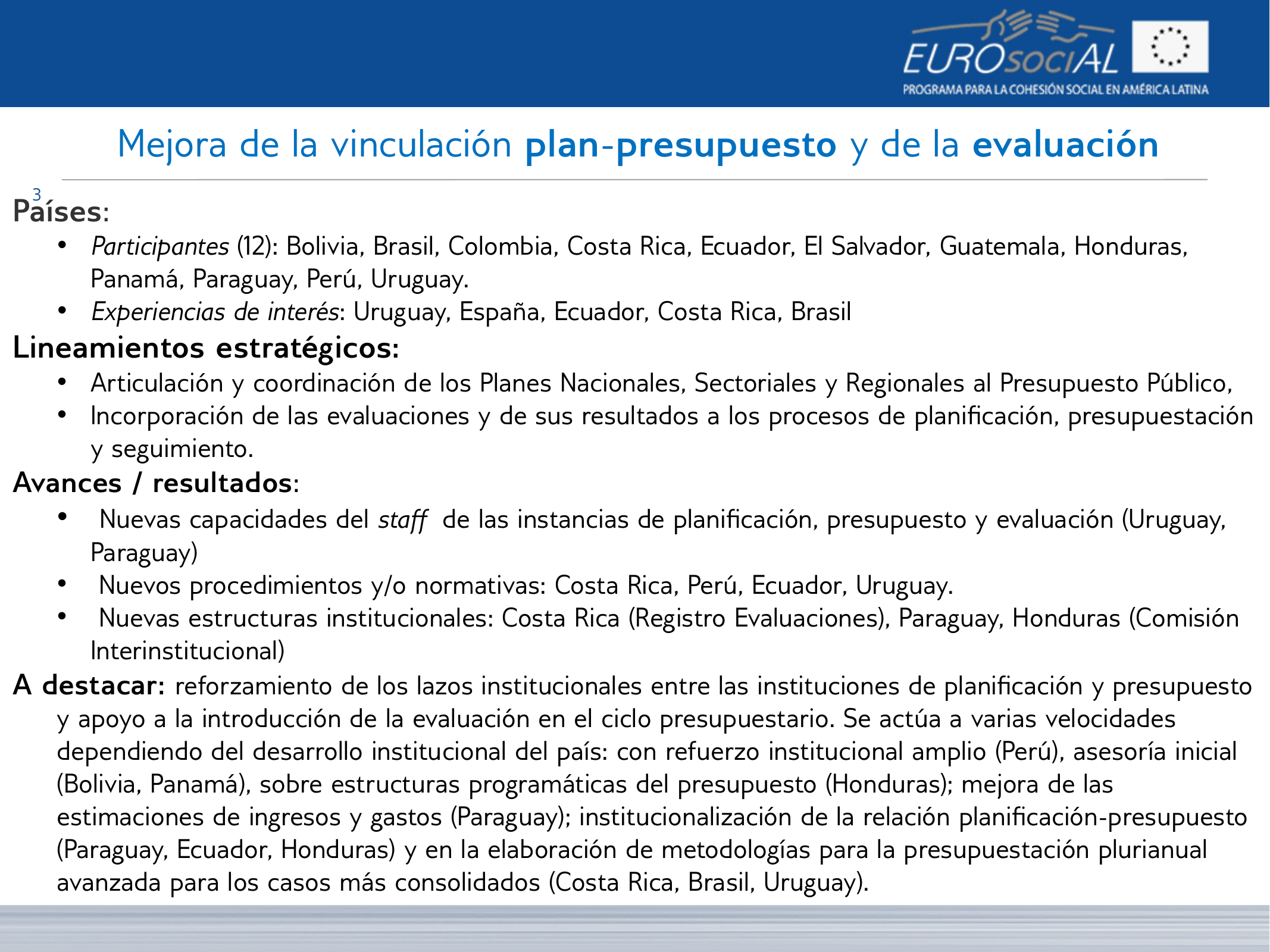

# Mejora de la vinculación plan-presupuesto y de la evaluación
3
Países:
Participantes (12): Bolivia, Brasil, Colombia, Costa Rica, Ecuador, El Salvador, Guatemala, Honduras, Panamá, Paraguay, Perú, Uruguay.
Experiencias de interés: Uruguay, España, Ecuador, Costa Rica, Brasil
Lineamientos estratégicos:
Articulación y coordinación de los Planes Nacionales, Sectoriales y Regionales al Presupuesto Público,
Incorporación de las evaluaciones y de sus resultados a los procesos de planificación, presupuestación y seguimiento.
Avances / resultados:
 Nuevas capacidades del staff  de las instancias de planificación, presupuesto y evaluación (Uruguay, Paraguay)
 Nuevos procedimientos y/o normativas: Costa Rica, Perú, Ecuador, Uruguay.
 Nuevas estructuras institucionales: Costa Rica (Registro Evaluaciones), Paraguay, Honduras (Comisión Interinstitucional)
A destacar: reforzamiento de los lazos institucionales entre las instituciones de planificación y presupuesto y apoyo a la introducción de la evaluación en el ciclo presupuestario. Se actúa a varias velocidades dependiendo del desarrollo institucional del país: con refuerzo institucional amplio (Perú), asesoría inicial (Bolivia, Panamá), sobre estructuras programáticas del presupuesto (Honduras); mejora de las estimaciones de ingresos y gastos (Paraguay); institucionalización de la relación planificación-presupuesto (Paraguay, Ecuador, Honduras) y en la elaboración de metodologías para la presupuestación plurianual avanzada para los casos más consolidados (Costa Rica, Brasil, Uruguay).